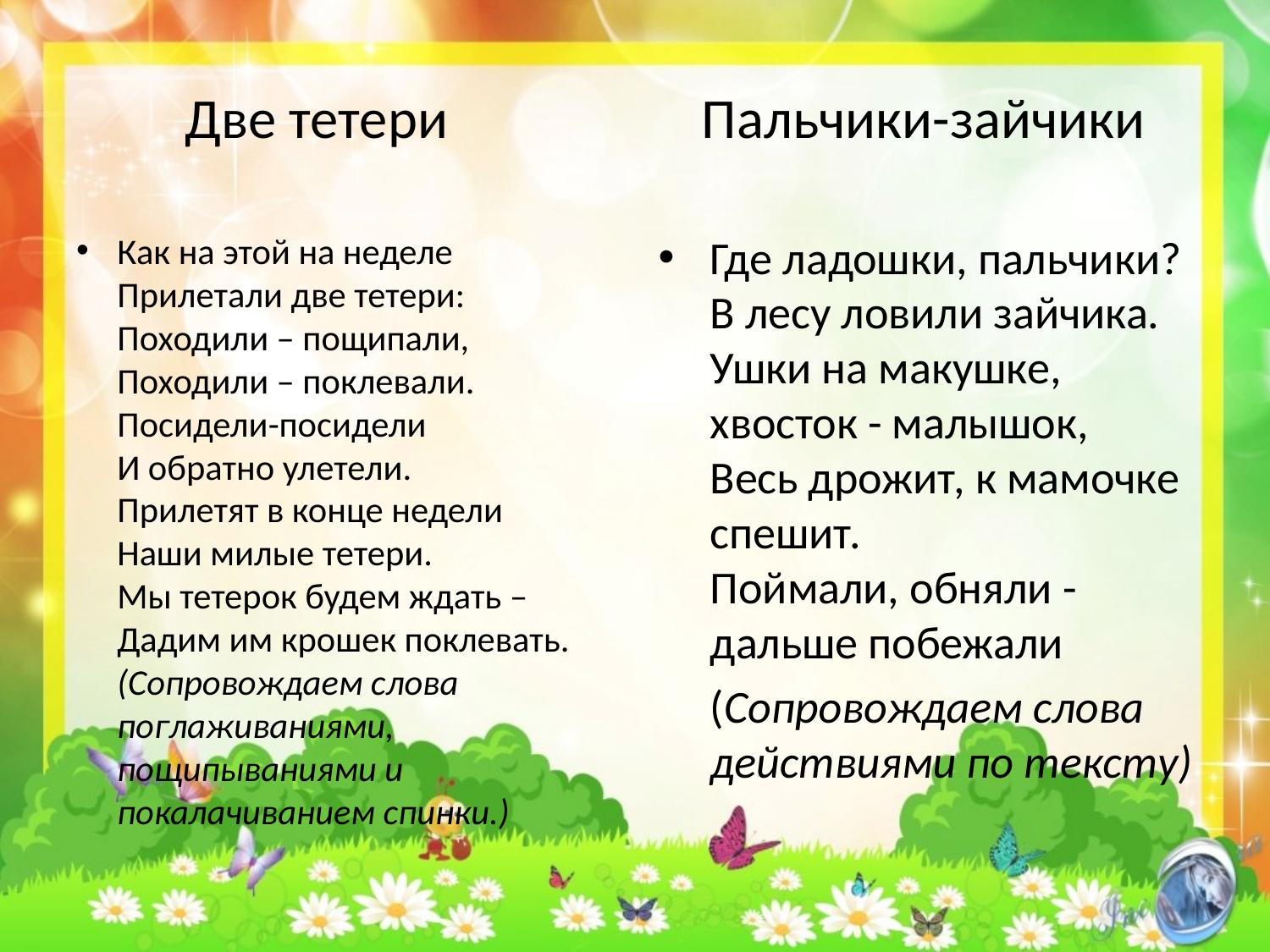

# Две тетери                    Пальчики-зайчики
Как на этой на неделе
Прилетали две тетери:
Походили – пощипали,
Походили – поклевали.
Посидели-посидели
И обратно улетели.
Прилетят в конце недели
Наши милые тетери.
Мы тетерок будем ждать –
Дадим им крошек поклевать.
(Сопровождаем слова 
поглаживаниями, пощипываниями и 
покалачиванием спинки.)

Где ладошки, пальчики?
В лесу ловили зайчика.
Ушки на макушке, хвосток - малышок,
Весь дрожит, к мамочке спешит.
Поймали, обняли - дальше побежали
     (Сопровождаем слова действиями по тексту)